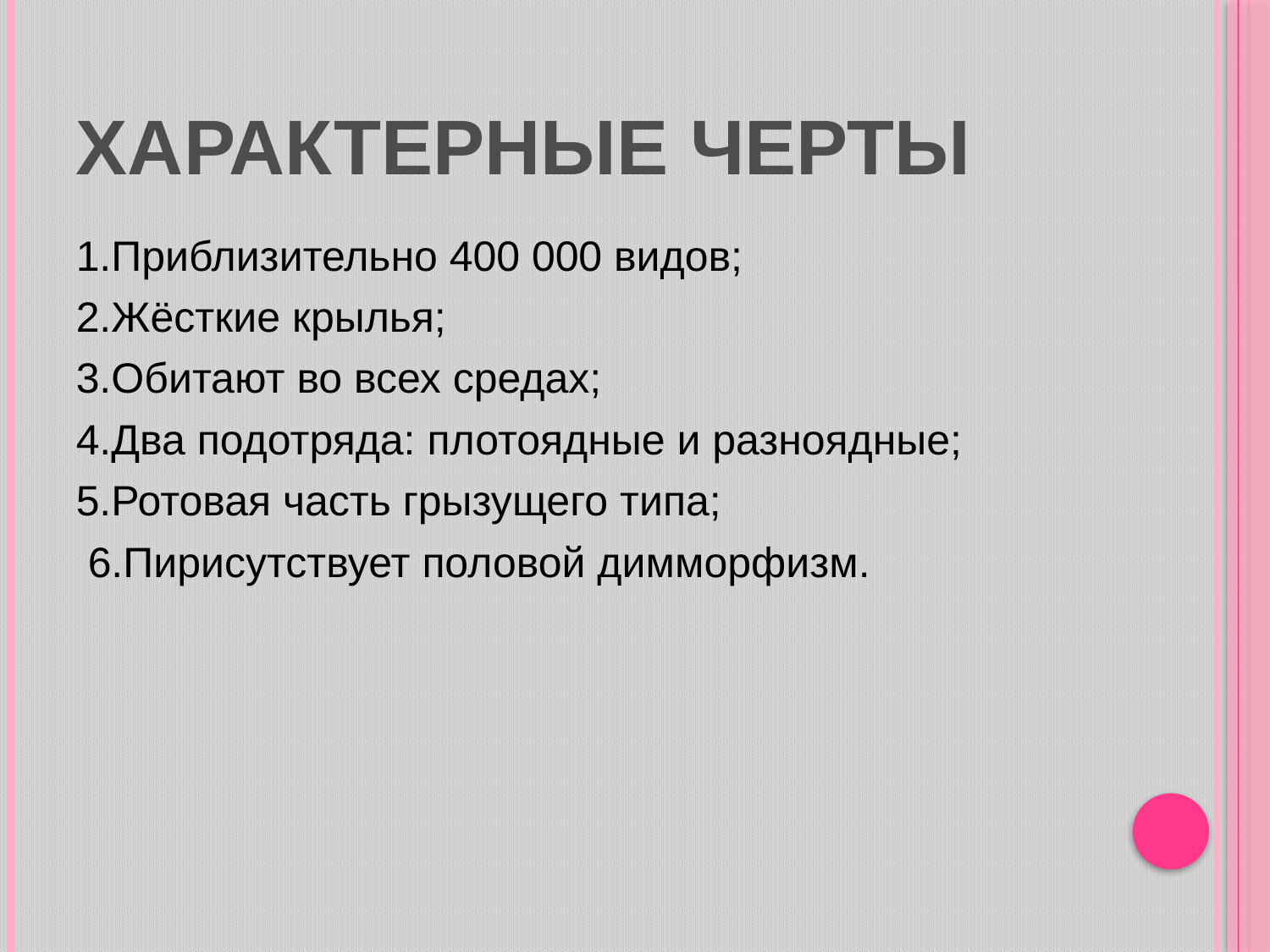

# Характерные черты
1.Приблизительно 400 000 видов;
2.Жёсткие крылья;
3.Обитают во всех средах;
4.Два подотряда: плотоядные и разноядные;
5.Ротовая часть грызущего типа;
 6.Пирисутствует половой димморфизм.